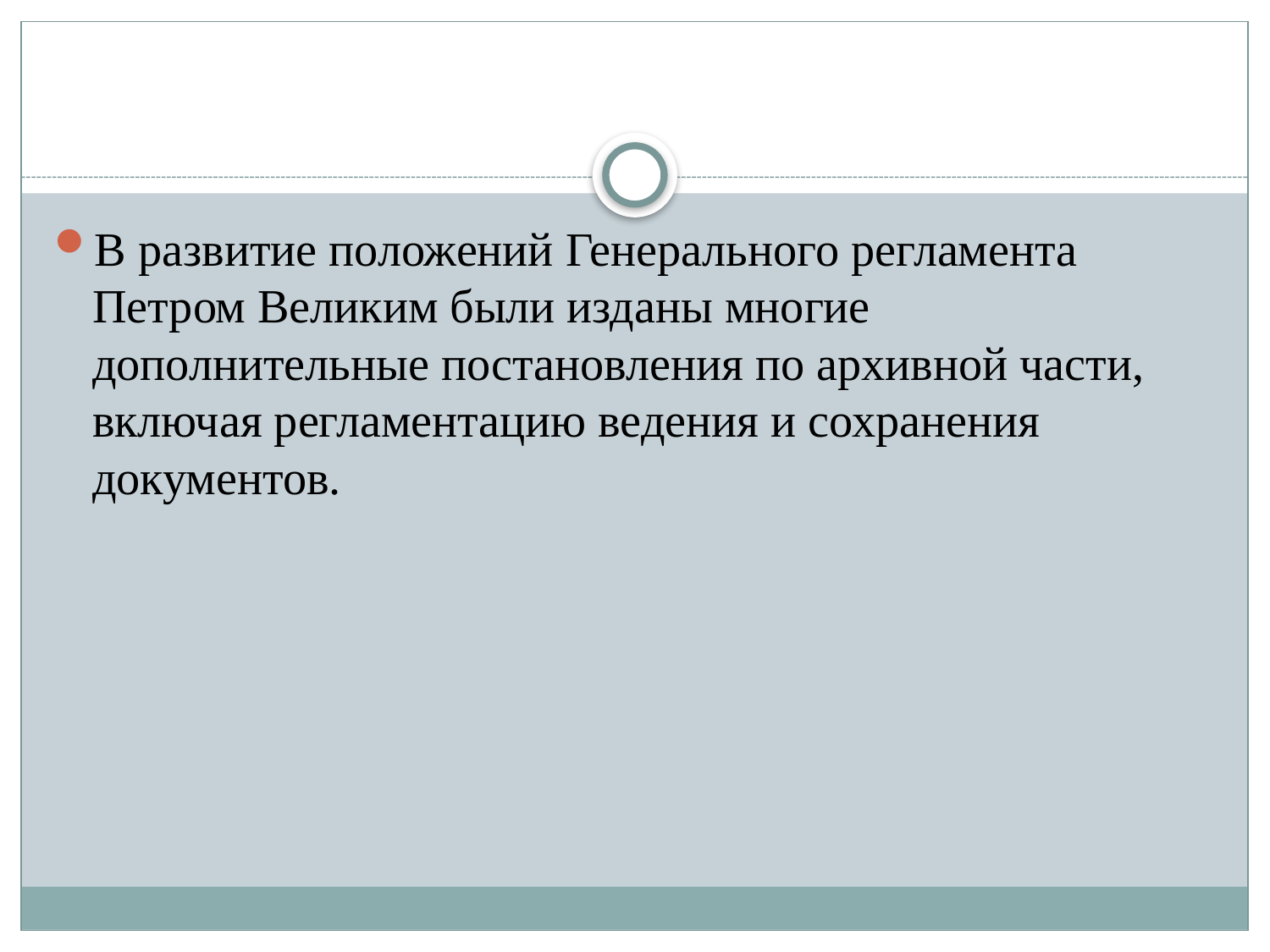

В развитие положений Генерального регламента Петром Великим были изданы многие дополнительные постановления по архивной части, включая регламентацию ведения и сохранения документов.